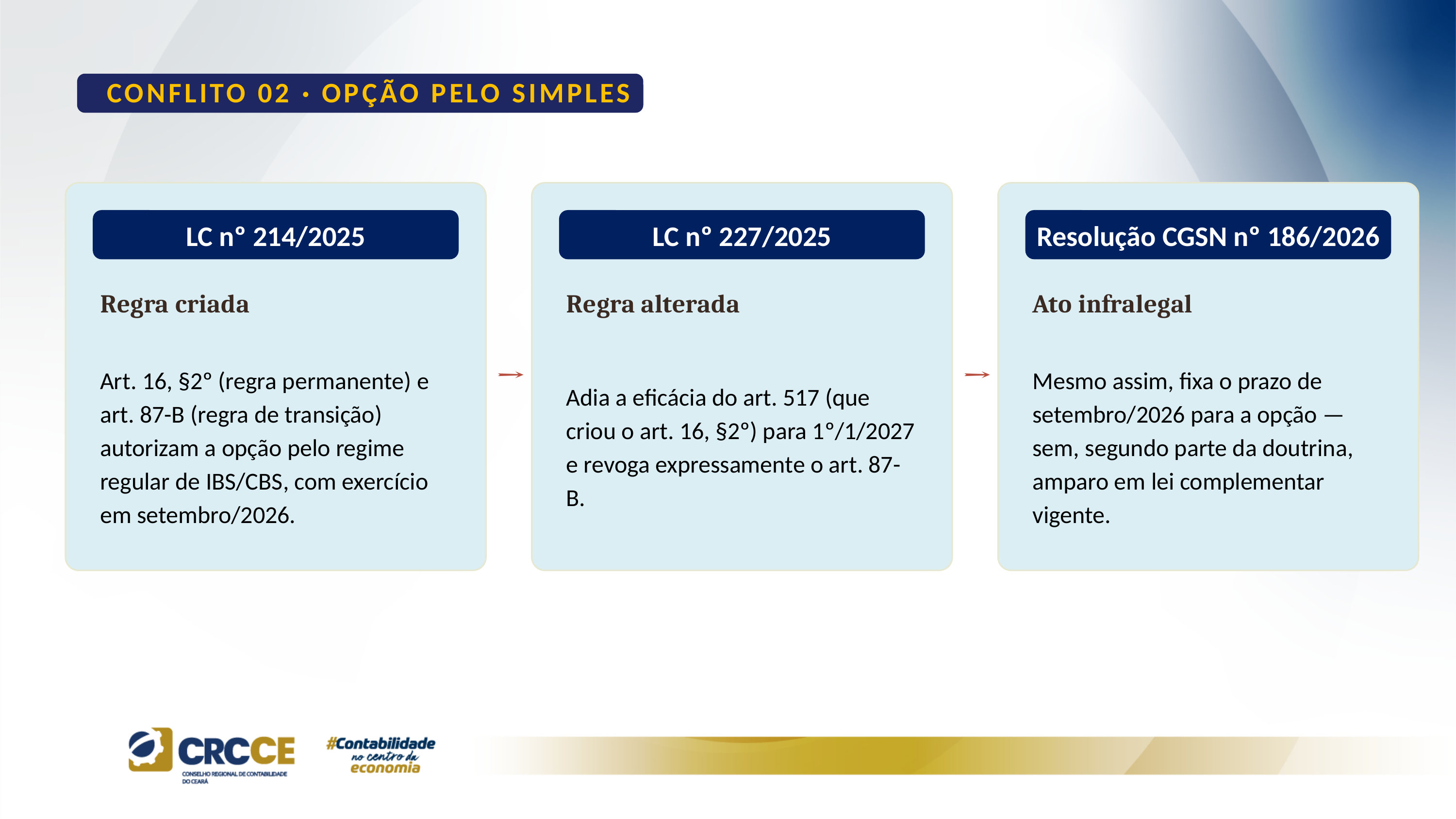

CONFLITO 02 · OPÇÃO PELO SIMPLES

LC nº 214/2025

LC nº 227/2025

Resolução CGSN nº 186/2026
Regra criada
Regra alterada
Ato infralegal
Art. 16, §2º (regra permanente) e art. 87-B (regra de transição) autorizam a opção pelo regime regular de IBS/CBS, com exercício em setembro/2026.
Adia a eficácia do art. 517 (que criou o art. 16, §2º) para 1º/1/2027 e revoga expressamente o art. 87-B.
Mesmo assim, fixa o prazo de setembro/2026 para a opção — sem, segundo parte da doutrina, amparo em lei complementar vigente.
→
→